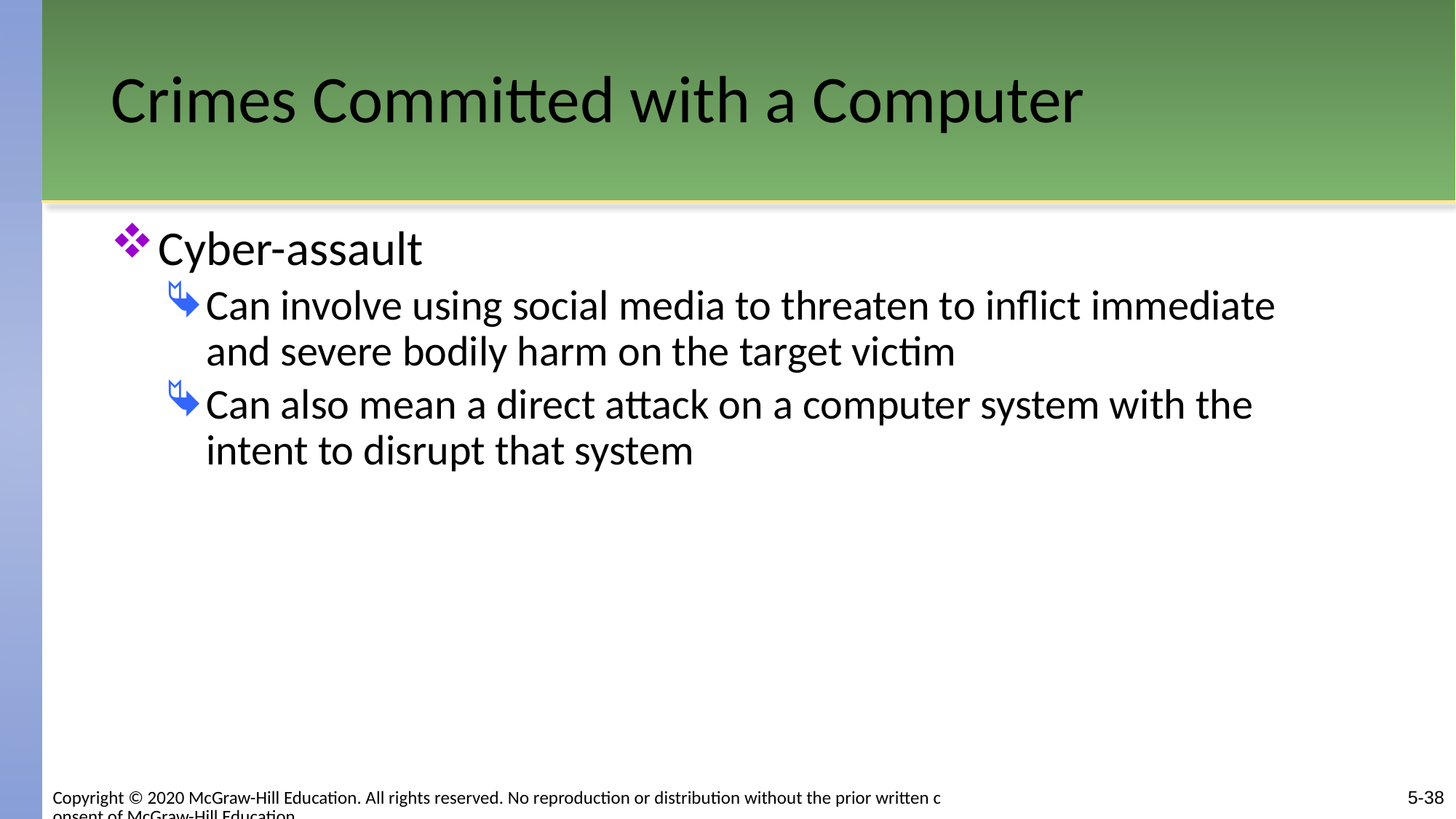

# Crimes Committed with a Computer
Cyber-assault
Can involve using social media to threaten to inflict immediate and severe bodily harm on the target victim
Can also mean a direct attack on a computer system with the intent to disrupt that system
Copyright © 2020 McGraw-Hill Education. All rights reserved. No reproduction or distribution without the prior written consent of McGraw-Hill Education.
5-38